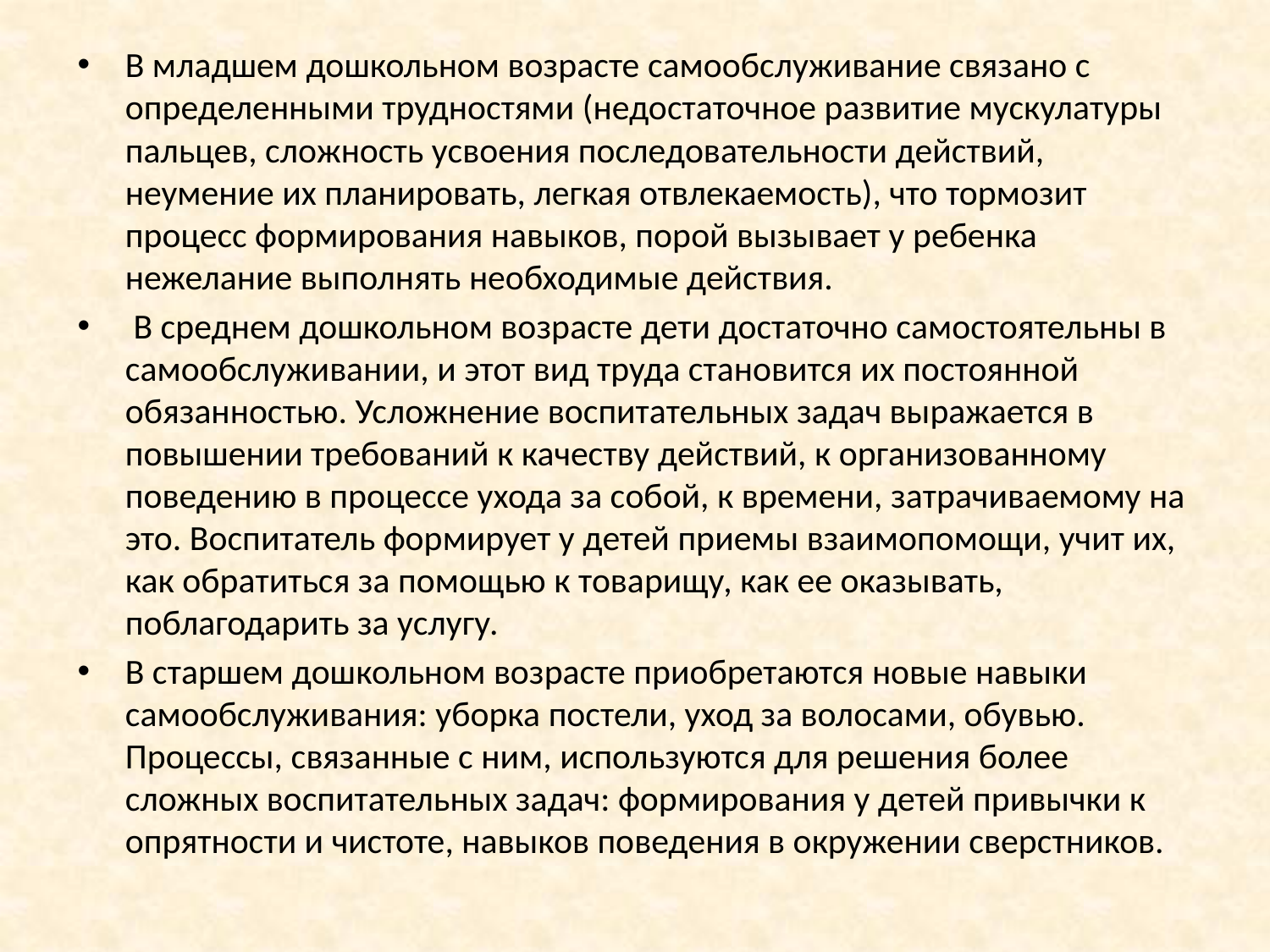

В младшем дошкольном возрасте самообслуживание связано с определенными трудностями (недостаточное развитие мускулатуры пальцев, сложность усвоения последовательности действий, неумение их планировать, легкая отвлекаемость), что тормозит процесс формирования навыков, порой вызывает у ребенка нежелание выполнять необходимые действия.
 В среднем дошкольном возрасте дети достаточно самостоятельны в самообслуживании, и этот вид труда становится их постоянной обязанностью. Усложнение воспитательных задач выражается в повышении требований к качеству действий, к организованному поведению в процессе ухода за собой, к времени, затрачиваемому на это. Воспитатель формирует у детей приемы взаимопомощи, учит их, как обратиться за помощью к товарищу, как ее оказывать, поблагодарить за услугу.
В старшем дошкольном возрасте приобретаются новые навыки самообслуживания: уборка постели, уход за волосами, обувью. Процессы, связанные с ним, используются для решения более сложных воспитательных задач: формирования у детей привычки к опрятности и чистоте, навыков поведения в окружении сверстников.